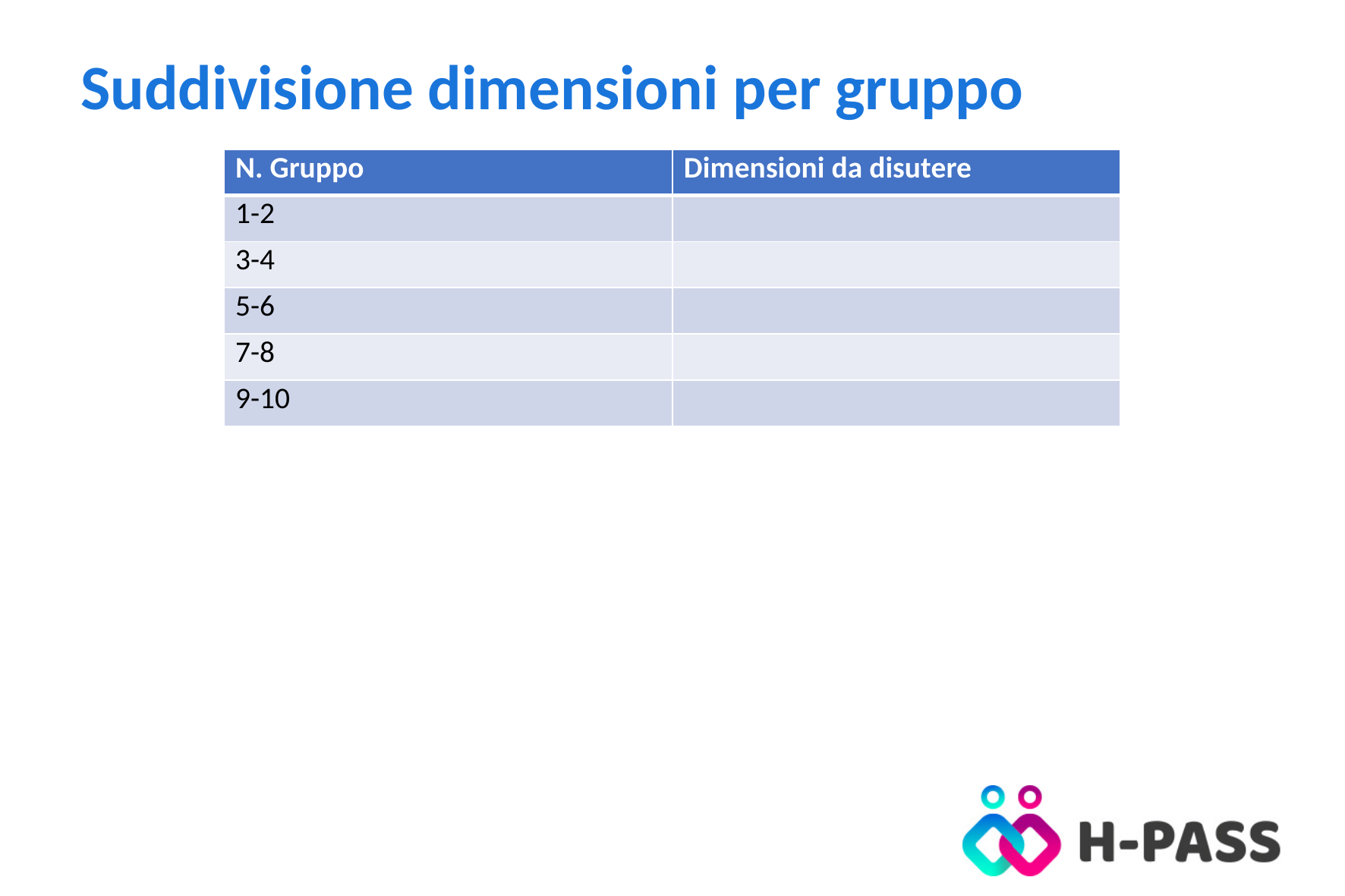

Suddivisione dimensioni per gruppo

| N. Gruppo | Dimensioni da disutere |
| --- | --- |
| 1-2 |  |
| 3-4 |  |
| 5-6 |  |
| 7-8 |  |
| 9-10 |  |